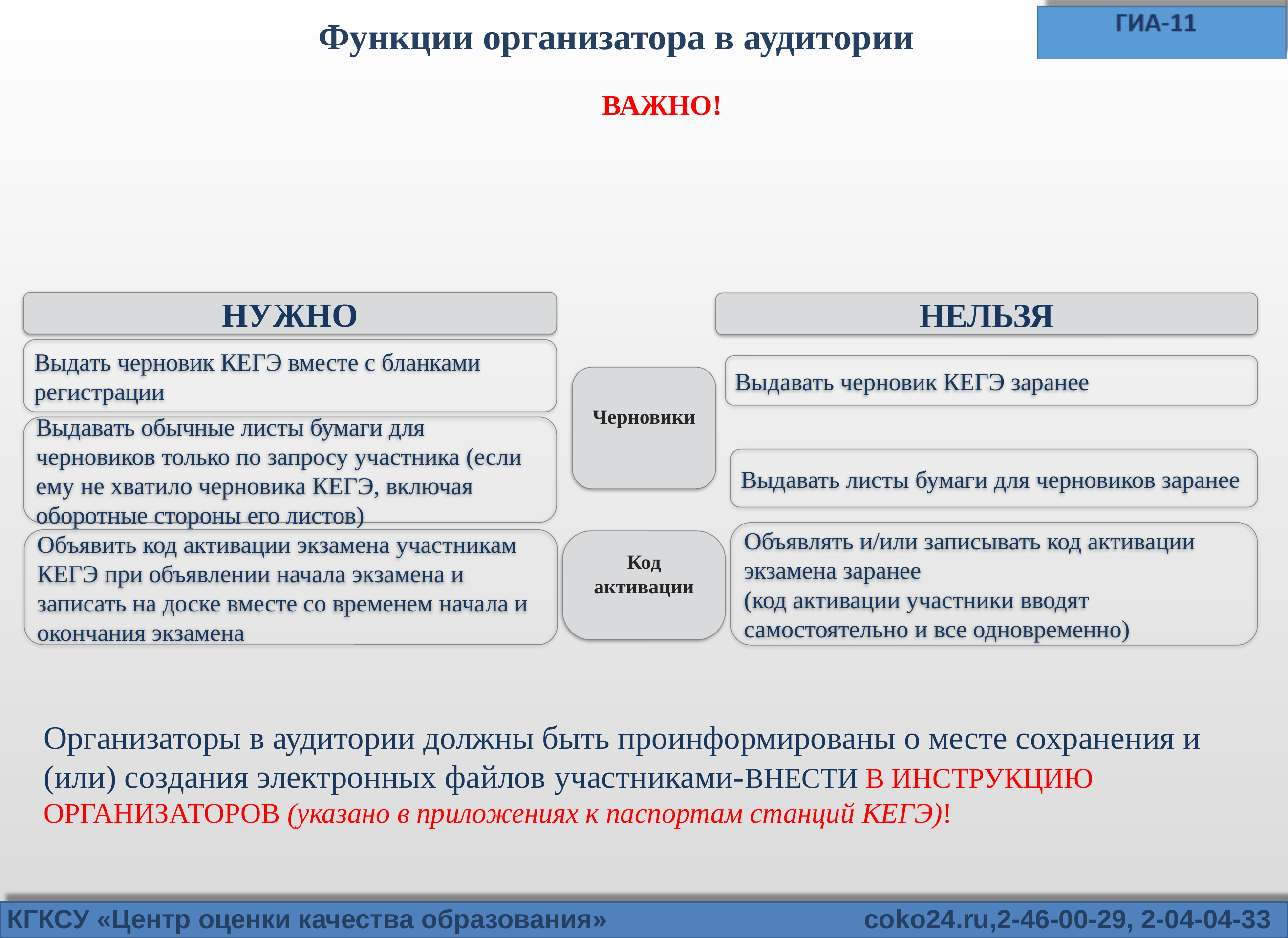

# Функции организатора в аудитории
ВАЖНО!
НУЖНО
НЕЛЬЗЯ
Выдать черновик КЕГЭ вместе с бланками регистрации
Выдавать черновик КЕГЭ заранее
Черновики

Выдавать обычные листы бумаги для черновиков только по запросу участника (если ему не хватило черновика КЕГЭ, включая оборотные стороны его листов)
Выдавать листы бумаги для черновиков заранее
Объявлять и/или записывать код активации экзамена заранее
(код активации участники вводят самостоятельно и все одновременно)
Объявить код активации экзамена участникам КЕГЭ при объявлении начала экзамена и записать на доске вместе со временем начала и окончания экзамена
Код активации

Организаторы в аудитории должны быть проинформированы о месте сохранения и (или) создания электронных файлов участниками-ВНЕСТИ В ИНСТРУКЦИЮ ОРГАНИЗАТОРОВ (указано в приложениях к паспортам станций КЕГЭ)!